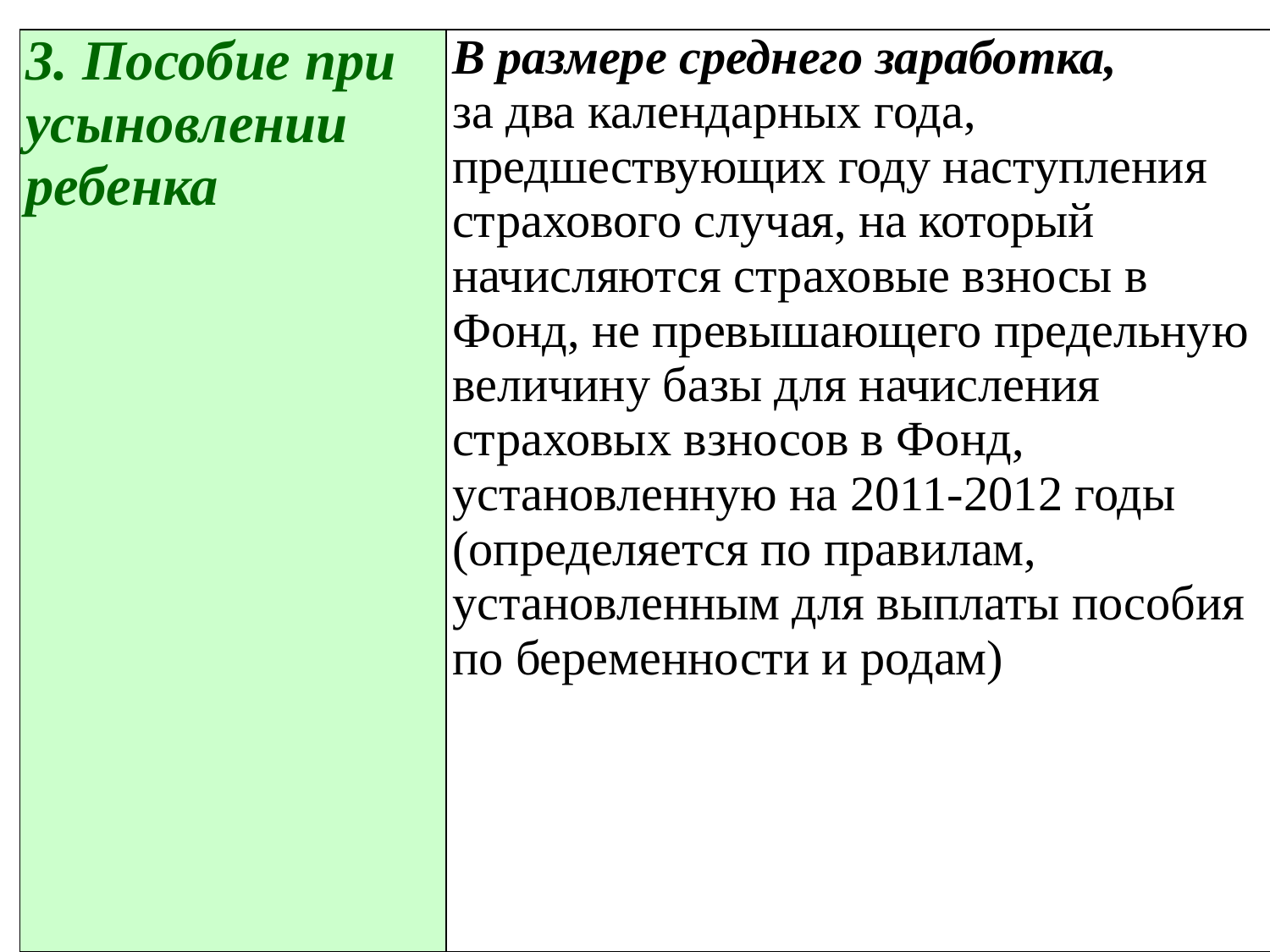

| 3. Пособие при усыновлении ребенка | В размере среднего заработка, за два календарных года, предшествующих году наступления страхового случая, на который начисляются страховые взносы в Фонд, не превышающего предельную величину базы для начисления страховых взносов в Фонд, установленную на 2011-2012 годы (определяется по правилам, установленным для выплаты пособия по беременности и родам) |
| --- | --- |